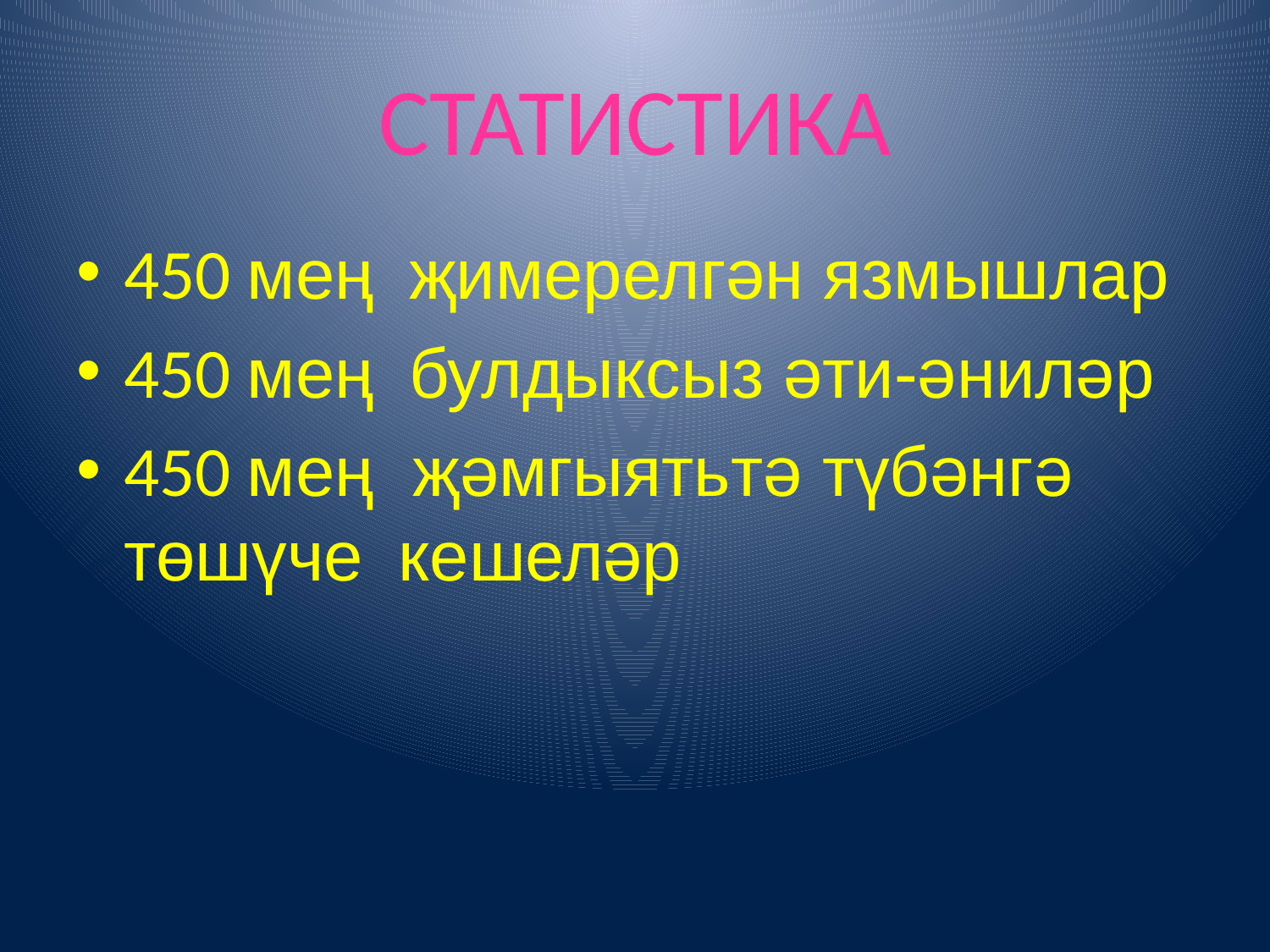

# СТАТИСТИКА
450 мең  җимерелгән язмышлар
450 мең  булдыксыз әти-әниләр
450 мең  җәмгыятьтә түбәнгә төшүче  кешеләр